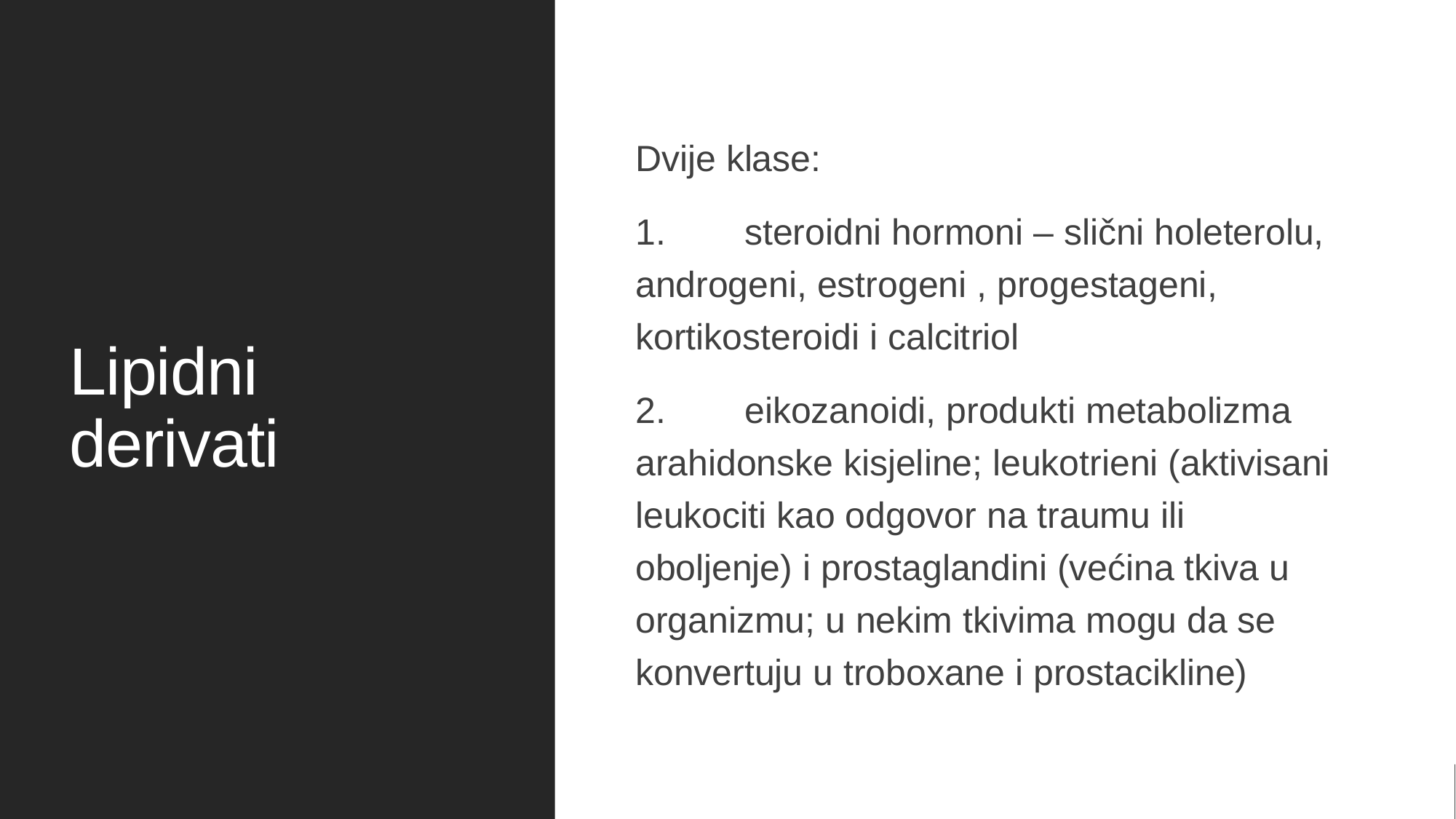

# Lipidni derivati
Dvije klase:
1. 	steroidni hormoni – slični holeterolu, androgeni, estrogeni , progestageni, kortikosteroidi i calcitriol
2.	eikozanoidi, produkti metabolizma arahidonske kisjeline; leukotrieni (aktivisani leukociti kao odgovor na traumu ili oboljenje) i prostaglandini (većina tkiva u organizmu; u nekim tkivima mogu da se konvertuju u troboxane i prostacikline)